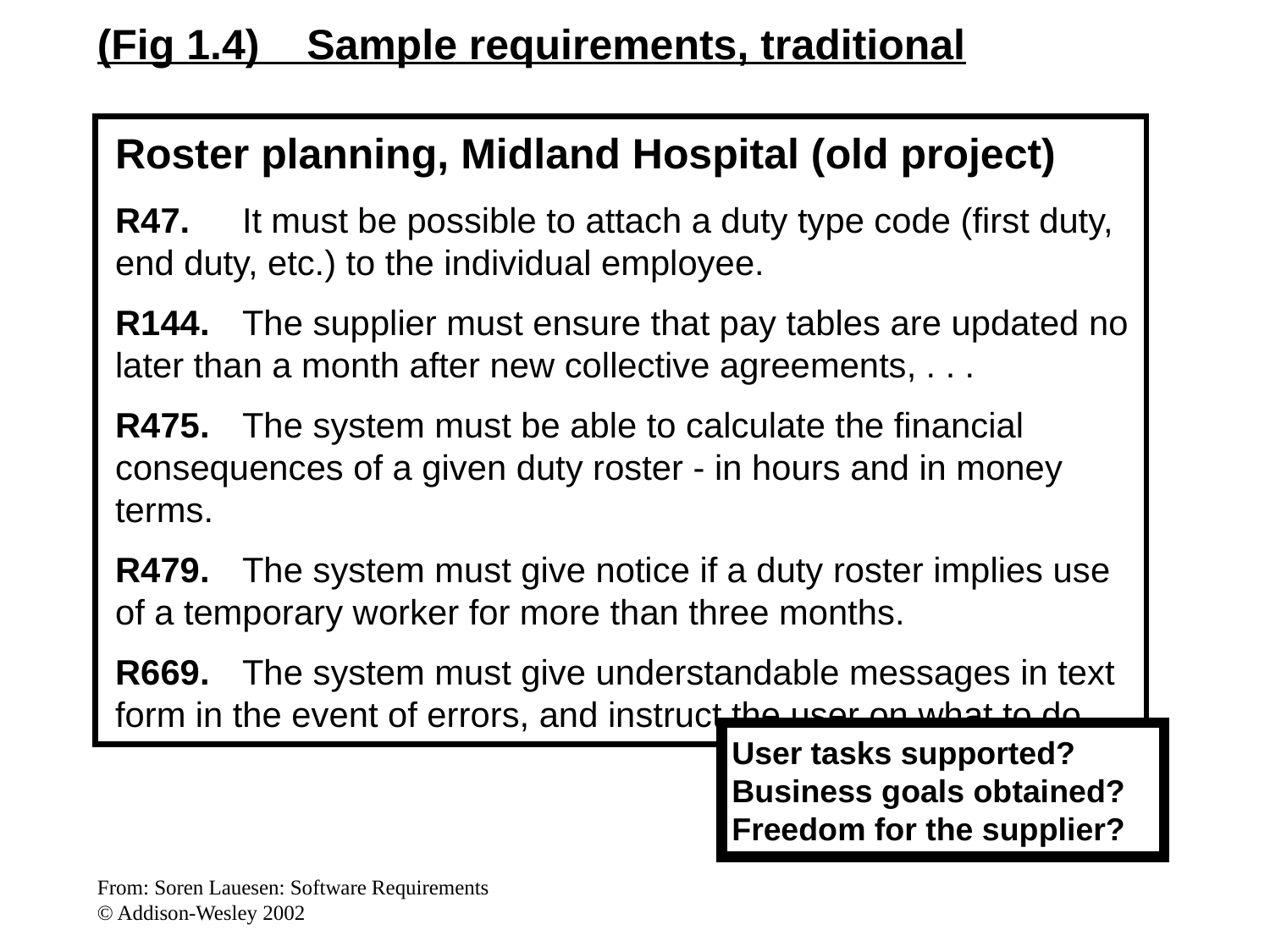

(Fig 1.4)    Sample requirements, traditional
Roster planning, Midland Hospital (old project)
R47.	It must be possible to attach a duty type code (first duty, end duty, etc.) to the individual employee.
R144.	The supplier must ensure that pay tables are updated no later than a month after new collective agreements, . . .
R475.	The system must be able to calculate the financial consequences of a given duty roster - in hours and in money terms.
R479.	The system must give notice if a duty roster implies use of a temporary worker for more than three months.
R669.	The system must give understandable messages in text form in the event of errors, and instruct the user on what to do.
User tasks supported?
Business goals obtained?
Freedom for the supplier?
From: Soren Lauesen: Software Requirements
© Addison-Wesley 2002